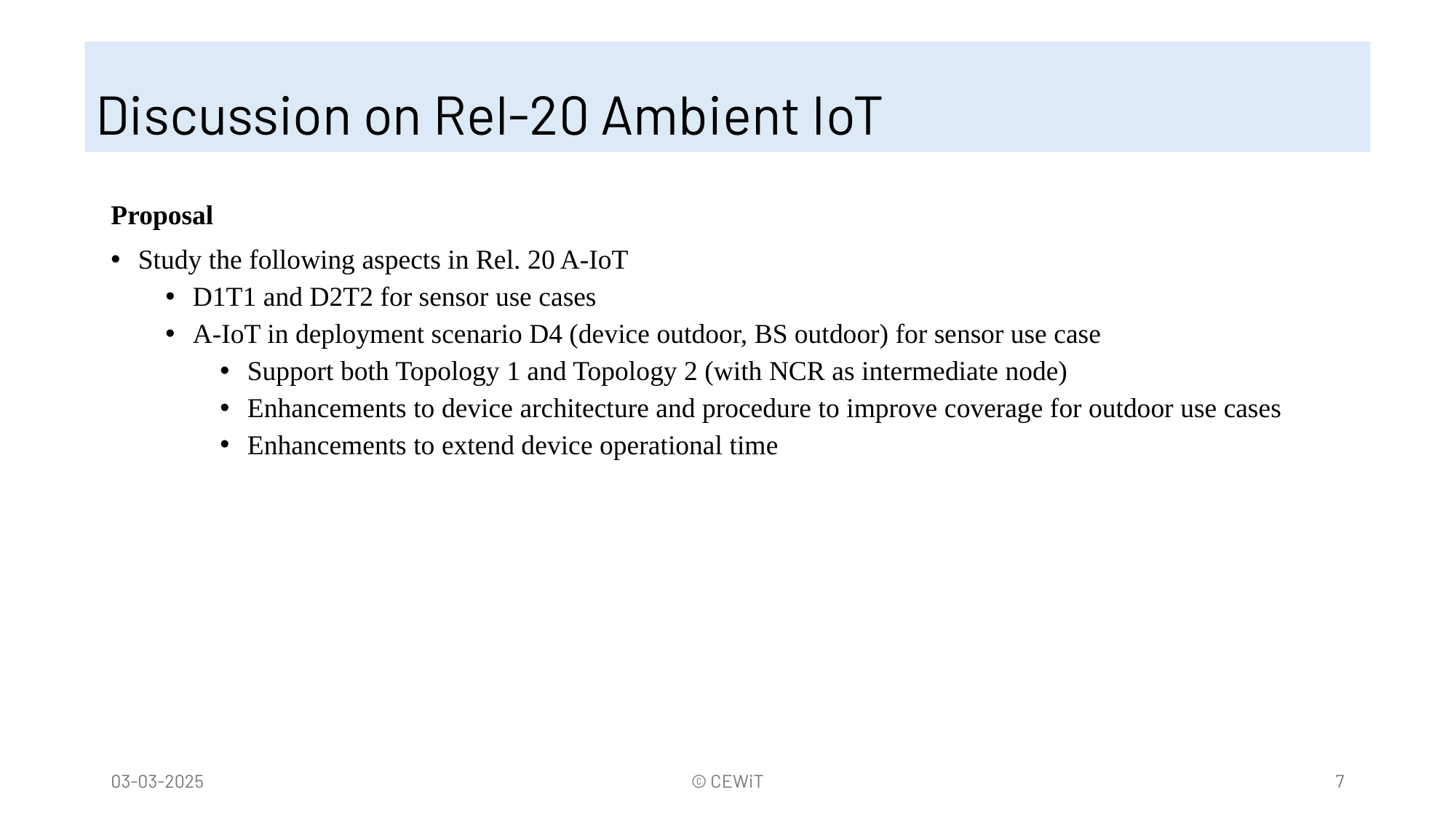

Discussion on Rel-20 Ambient IoT
Proposal
Study the following aspects in Rel. 20 A-IoT
D1T1 and D2T2 for sensor use cases
A-IoT in deployment scenario D4 (device outdoor, BS outdoor) for sensor use case
Support both Topology 1 and Topology 2 (with NCR as intermediate node)
Enhancements to device architecture and procedure to improve coverage for outdoor use cases
Enhancements to extend device operational time

03-03-2025
© CEWiT
7